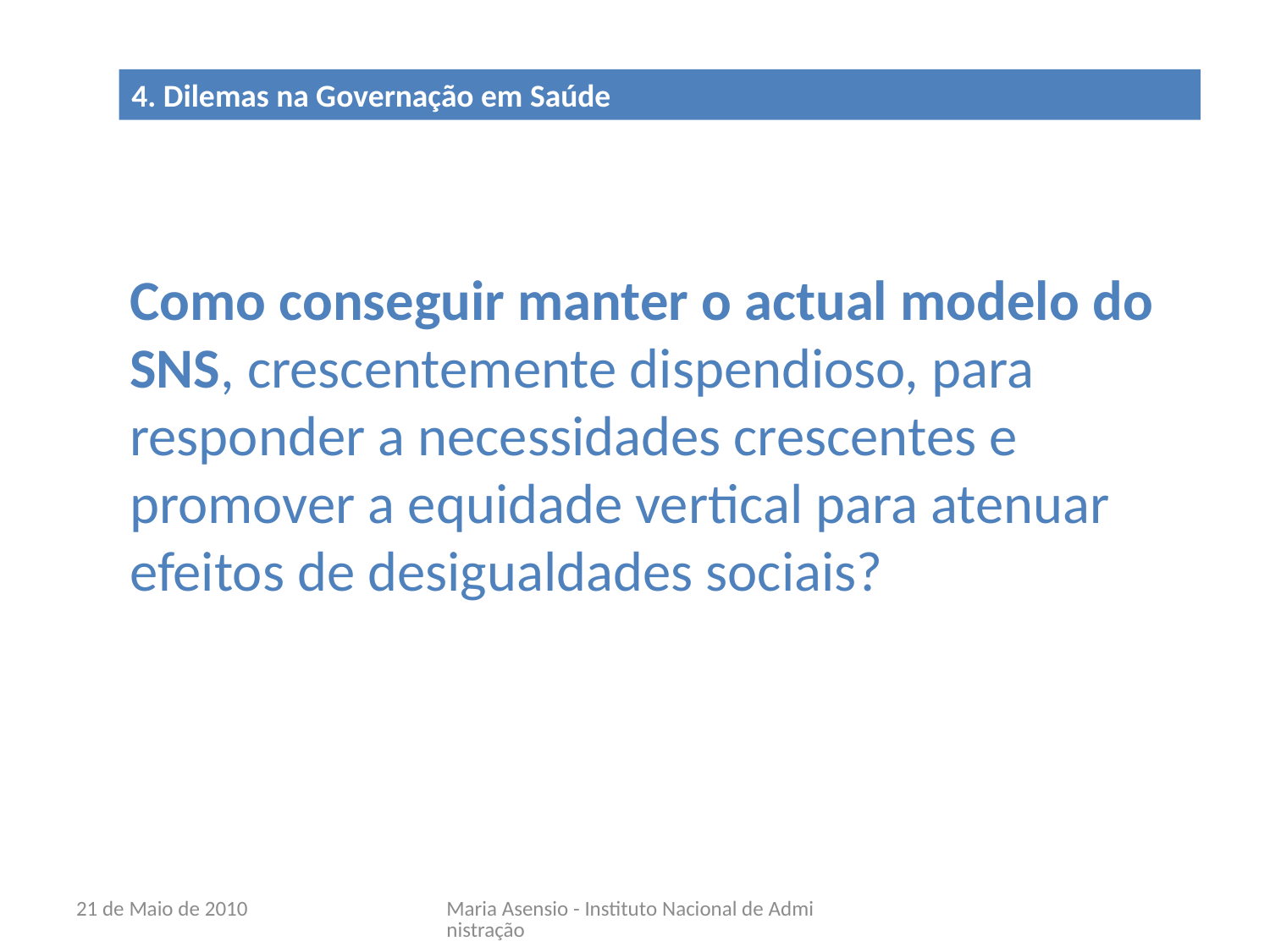

4. Dilemas na Governação em Saúde

	Como conseguir manter o actual modelo do SNS, crescentemente dispendioso, para responder a necessidades crescentes e promover a equidade vertical para atenuar efeitos de desigualdades sociais?
21 de Maio de 2010
Maria Asensio - Instituto Nacional de Administração